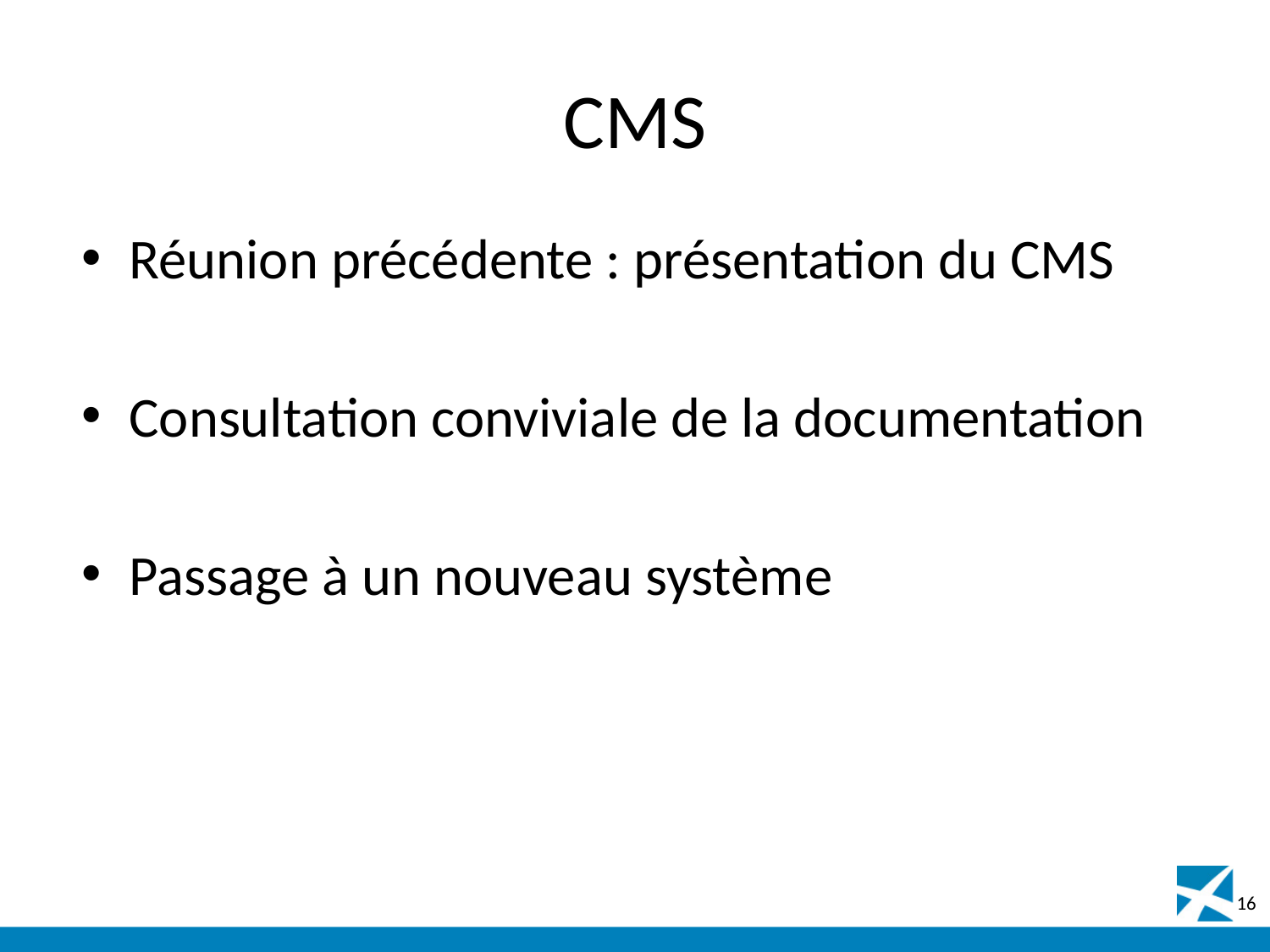

# CMS
Réunion précédente : présentation du CMS

Consultation conviviale de la documentation

Passage à un nouveau système